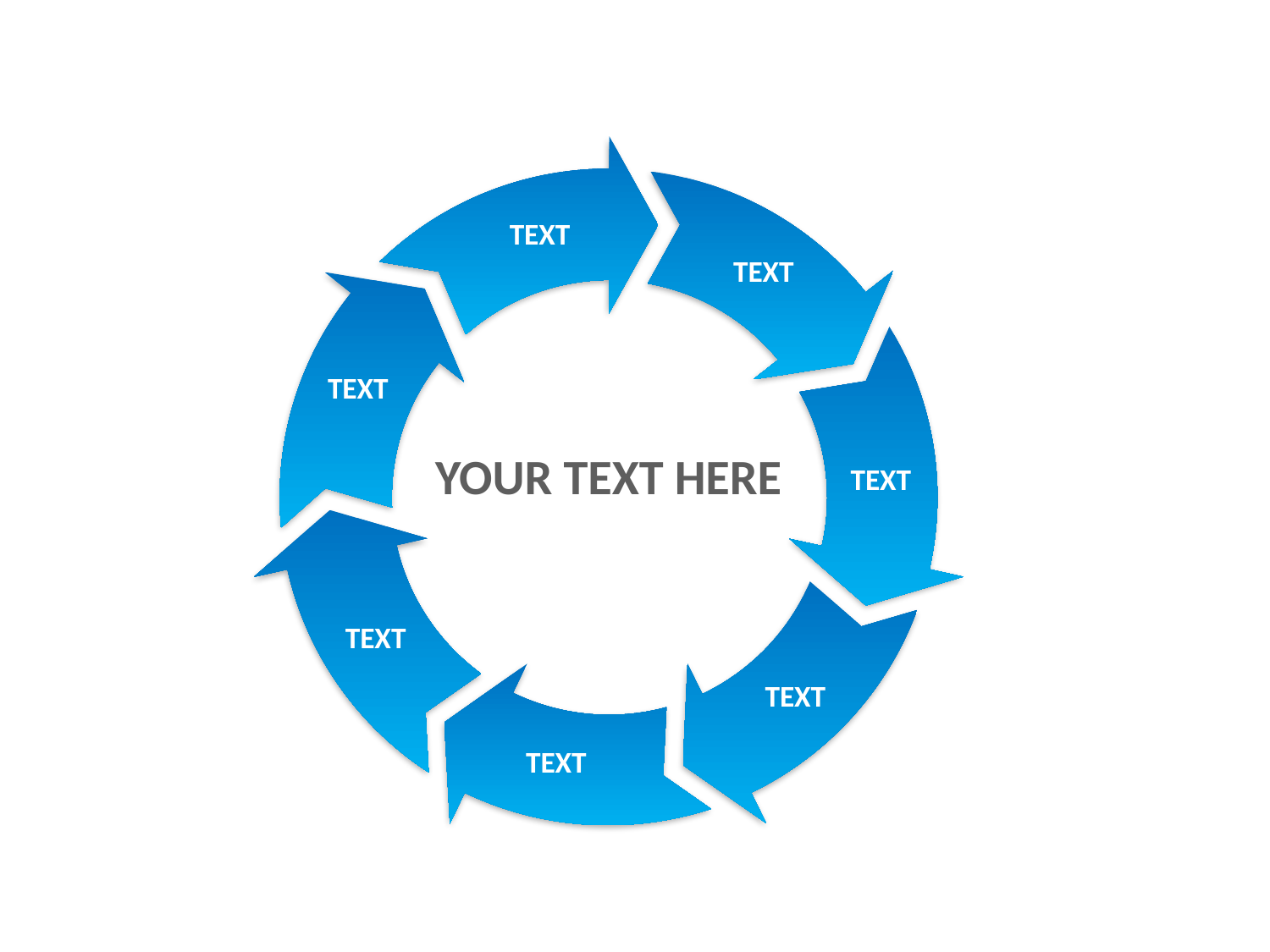

TEXT
TEXT

TEXT
YOUR TEXT HERE
TEXT

TEXT

TEXT
TEXT